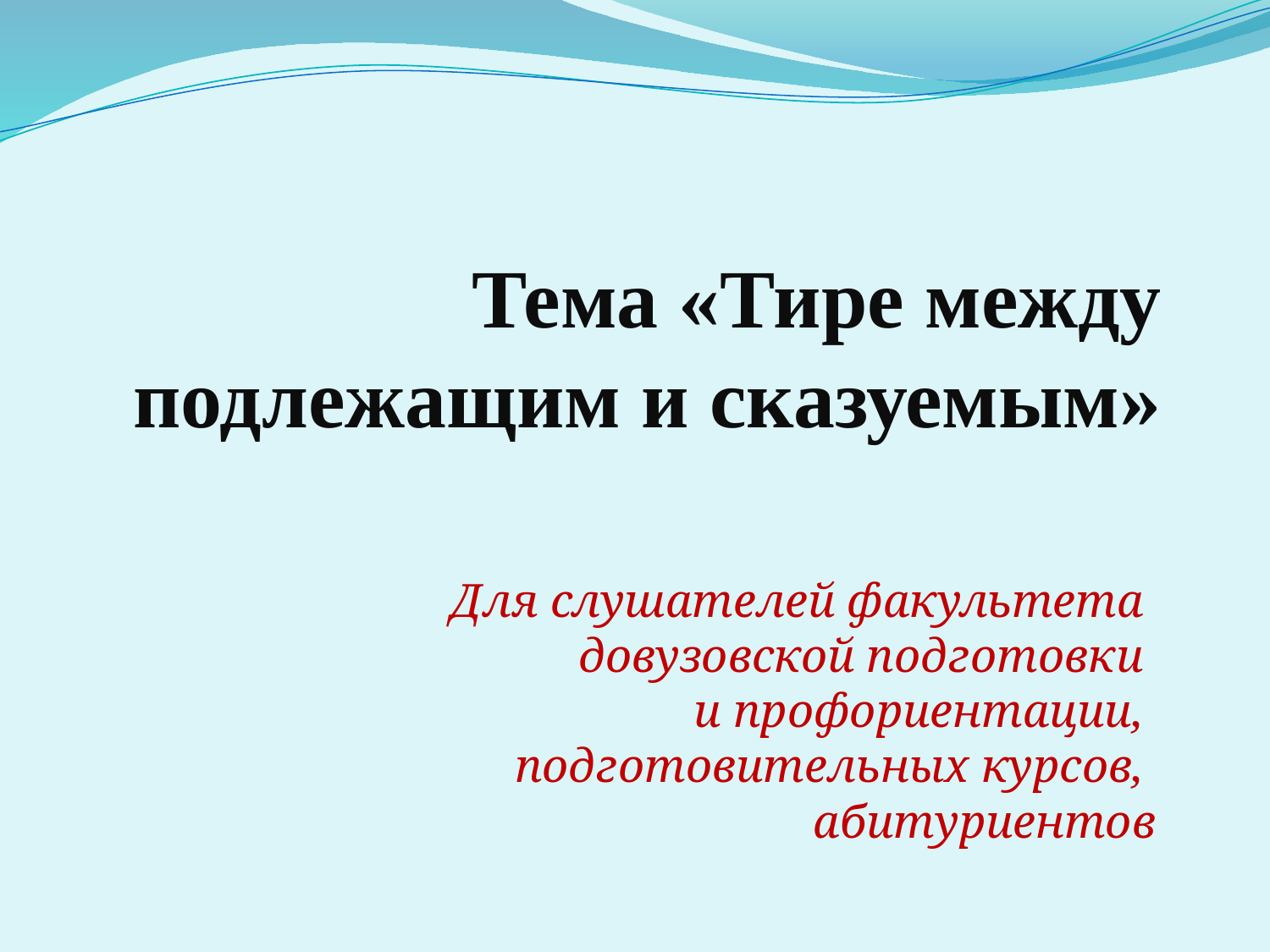

# Тема «Тире между подлежащим и сказуемым»
Для слушателей факультета
довузовской подготовки
и профориентации,
подготовительных курсов,
абитуриентов